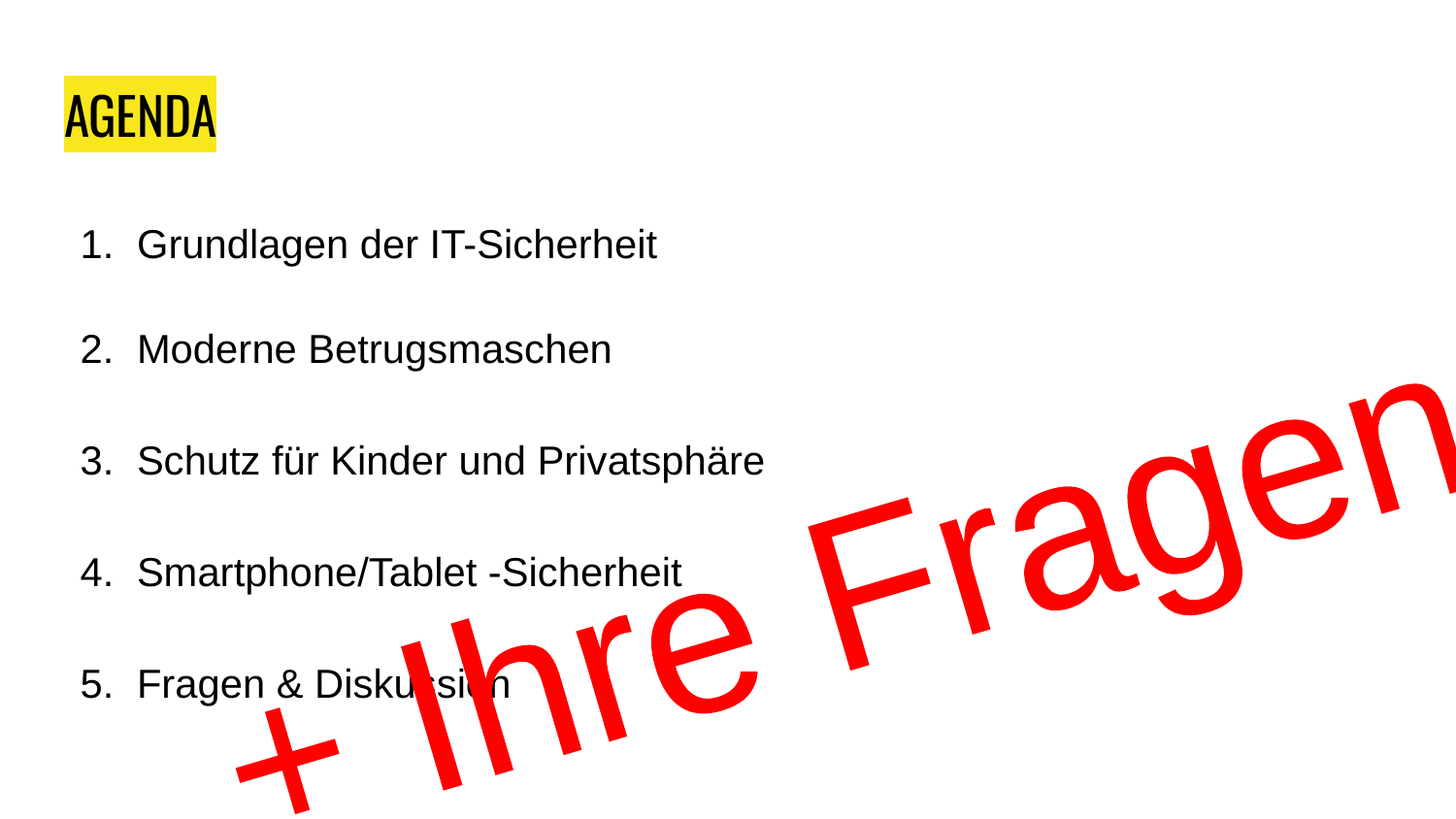

# AGENDA
Grundlagen der IT-Sicherheit
Moderne Betrugsmaschen
Schutz für Kinder und Privatsphäre
Smartphone/Tablet -Sicherheit
Fragen & Diskussion

+ Ihre Fragen